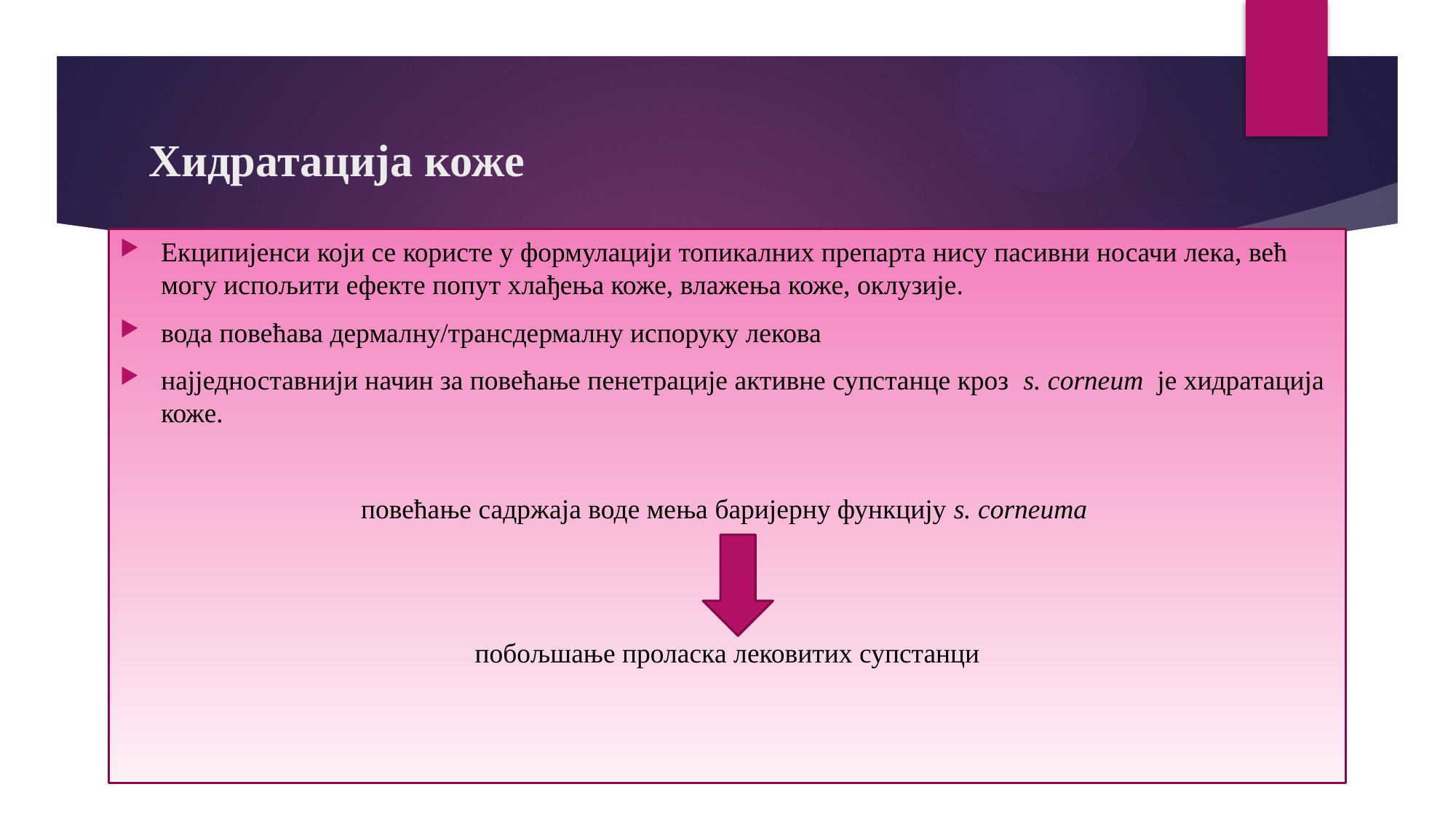

# Хидратација коже
Екципијенси који се користе у формулацији топикалних препарта нису пасивни носачи лека, већ могу испољити ефекте попут хлађења коже, влажења коже, оклузије.
вода повећава дермалну/трансдермалну испоруку лекова
најједноставнији начин за повећање пенетрације активне супстанце кроз  s. corneum  je хидратација коже.

повећање садржаја воде мења баријерну функцију s. corneuma

побољшање проласка лековитих супстанци